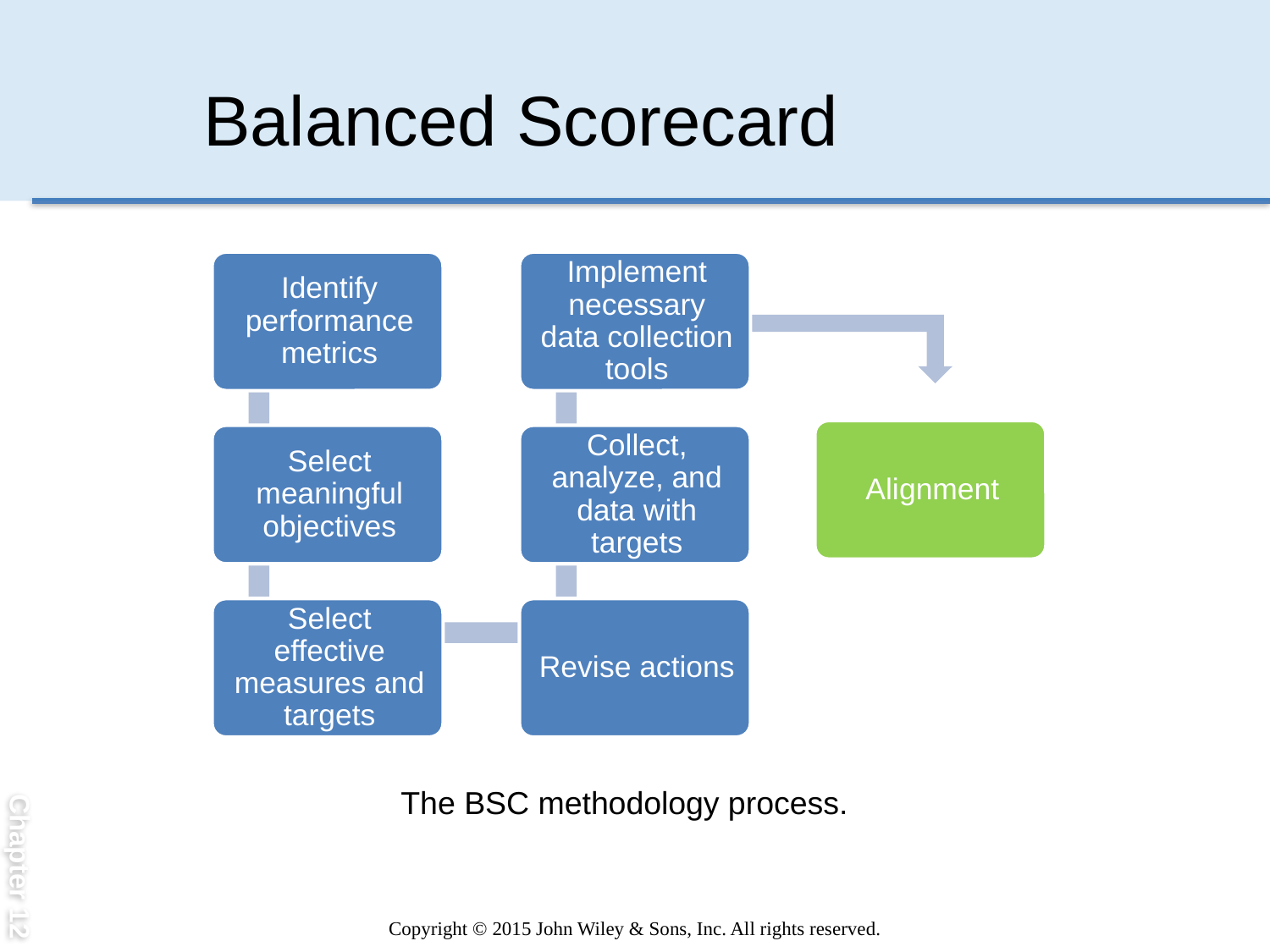

Chapter 12
# Balanced Scorecard
Identify performance metrics
Select meaningful objectives
Select effective measures and targets
Revise actions
Collect, analyze, and data with targets
Implement necessary data collection tools
Alignment
The BSC methodology process.